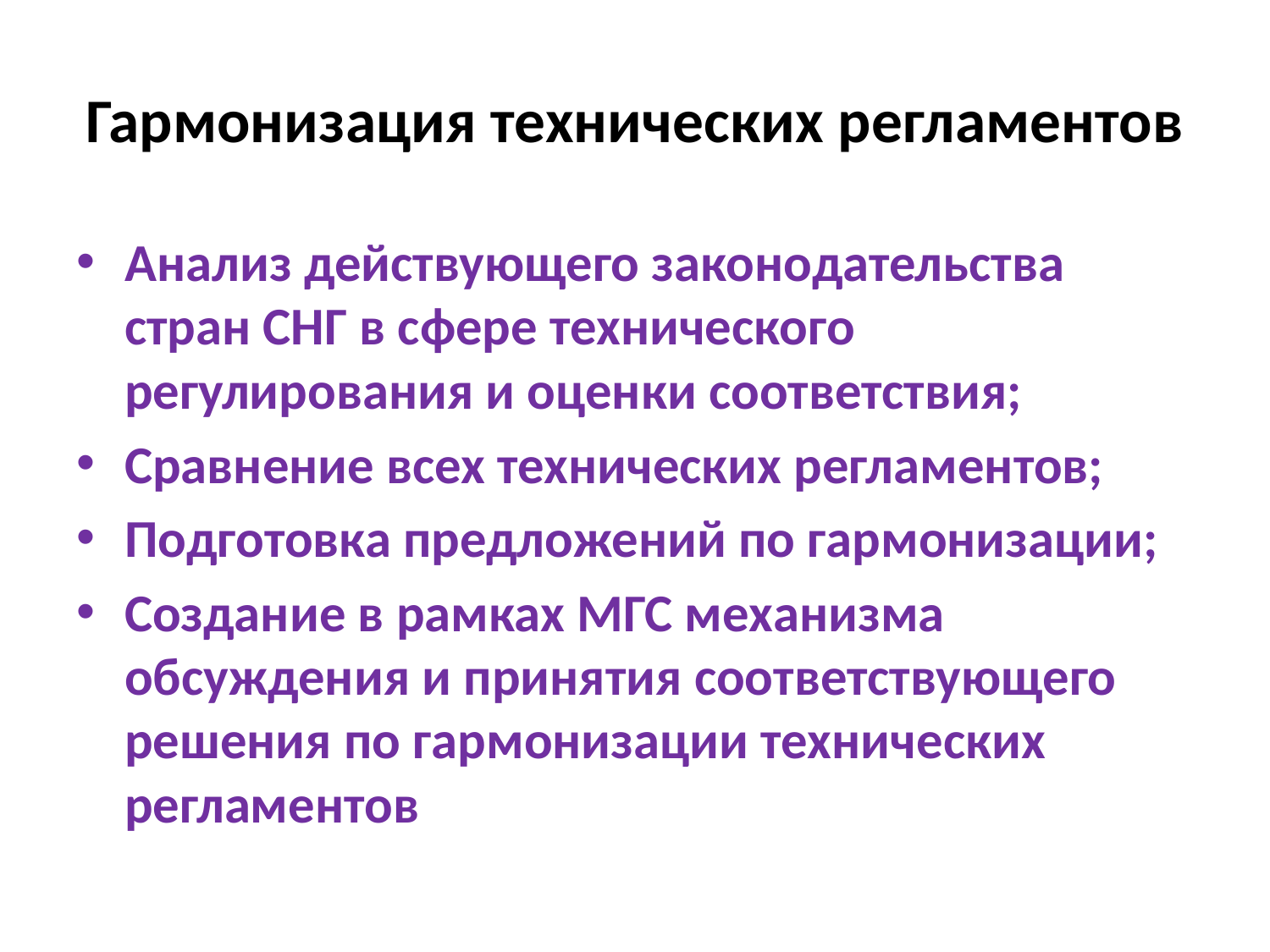

# Гармонизация технических регламентов
Анализ действующего законодательства стран СНГ в сфере технического регулирования и оценки соответствия;
Сравнение всех технических регламентов;
Подготовка предложений по гармонизации;
Создание в рамках МГС механизма обсуждения и принятия соответствующего решения по гармонизации технических регламентов